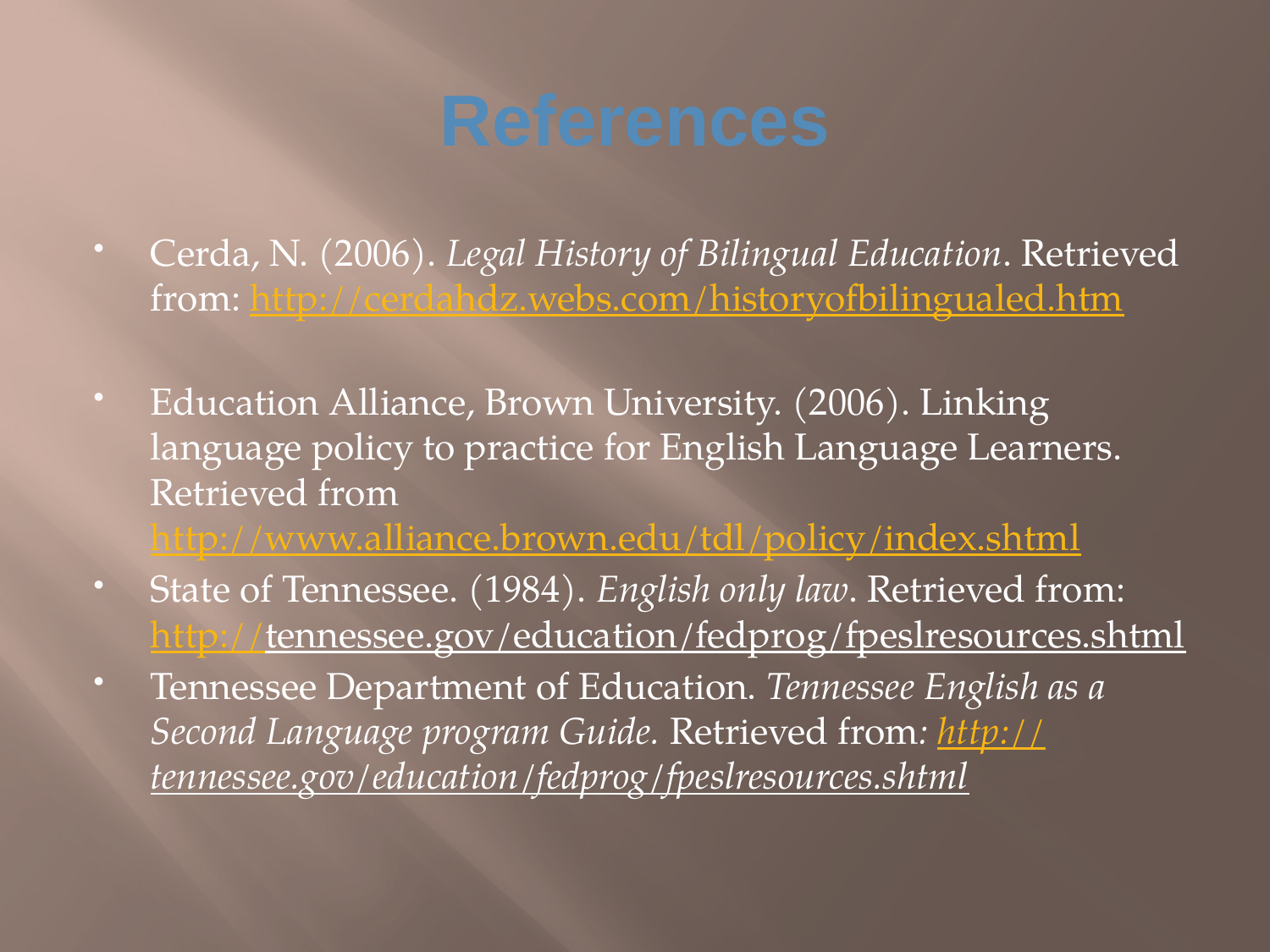

# References
Cerda, N. (2006). Legal History of Bilingual Education. Retrieved from: http://cerdahdz.webs.com/historyofbilingualed.htm

Education Alliance, Brown University. (2006). Linking language policy to practice for English Language Learners. Retrieved from  http://www.alliance.brown.edu/tdl/policy/index.shtml
State of Tennessee. (1984). English only law. Retrieved from: http://tennessee.gov/education/fedprog/fpeslresources.shtml
Tennessee Department of Education. Tennessee English as a Second Language program Guide. Retrieved from: http://tennessee.gov/education/fedprog/fpeslresources.shtml